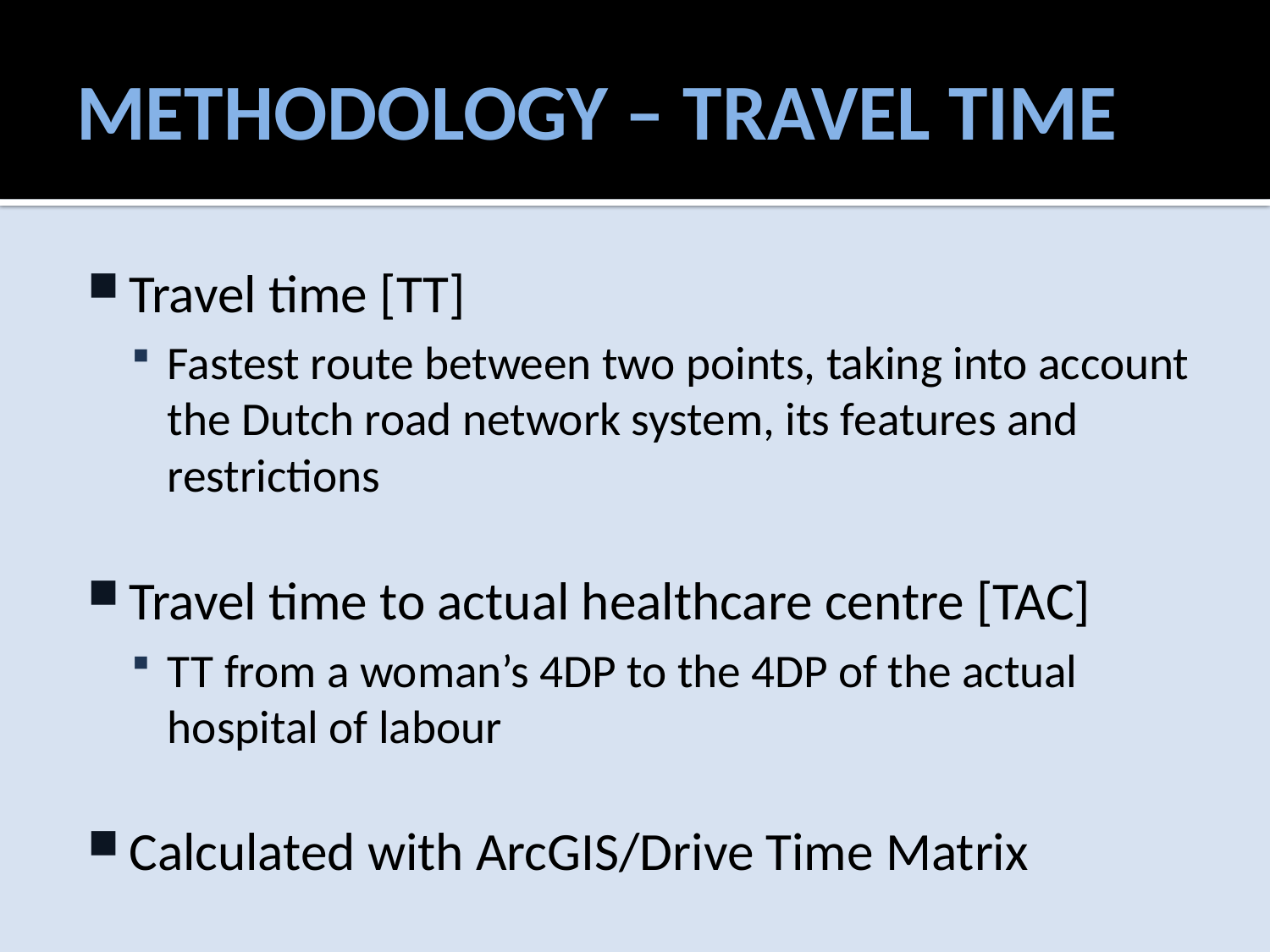

# Methodology – Travel Time
Travel time [TT]
Fastest route between two points, taking into account the Dutch road network system, its features and restrictions

Travel time to actual healthcare centre [TAC]
TT from a woman’s 4DP to the 4DP of the actual hospital of labour

Calculated with ArcGIS/Drive Time Matrix